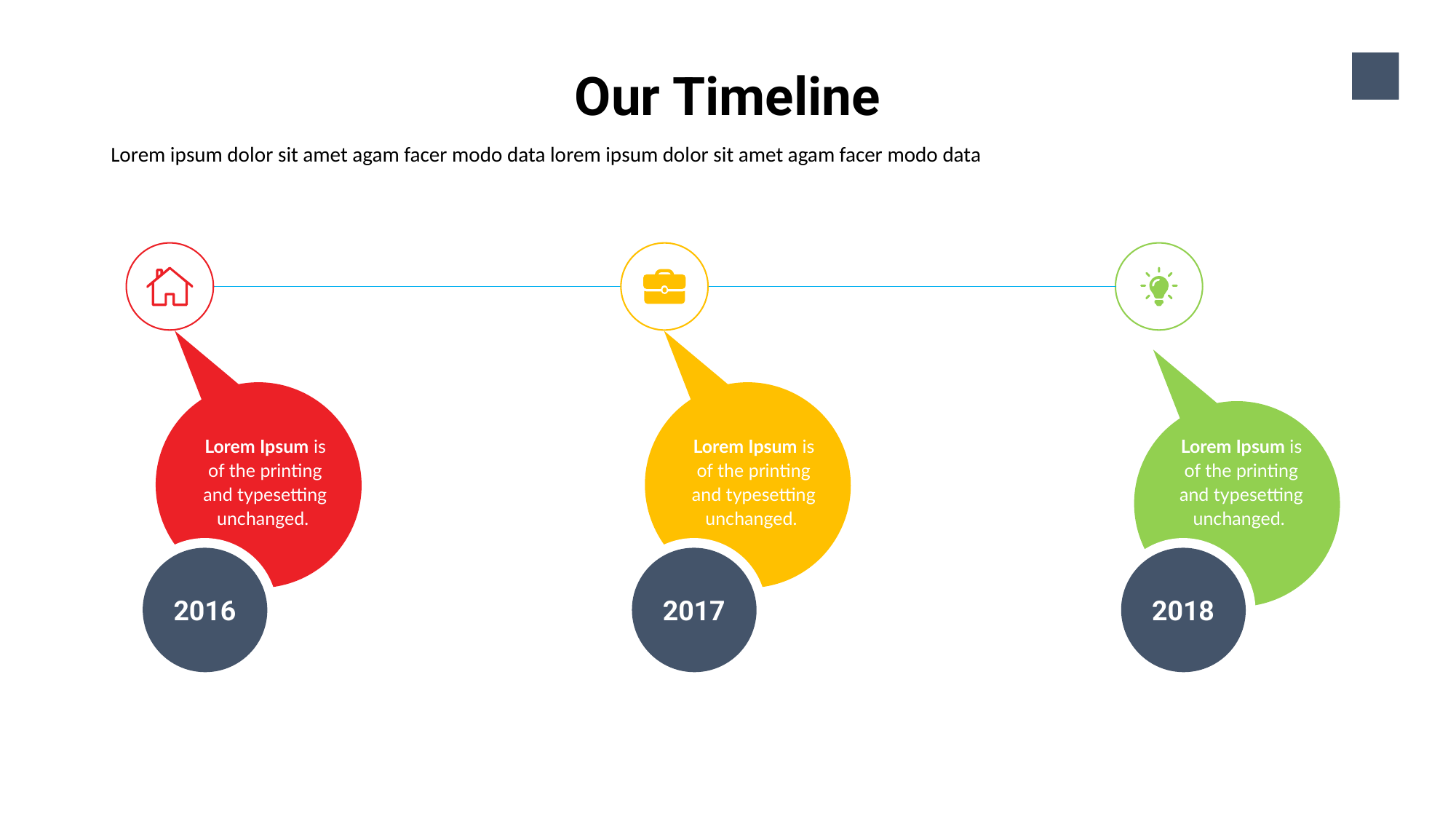

Our Timeline
14
Lorem ipsum dolor sit amet agam facer modo data lorem ipsum dolor sit amet agam facer modo data

Lorem Ipsum is of the printing and typesetting unchanged.
Lorem Ipsum is of the printing and typesetting unchanged.
Lorem Ipsum is of the printing and typesetting unchanged.

2016
2017
2018